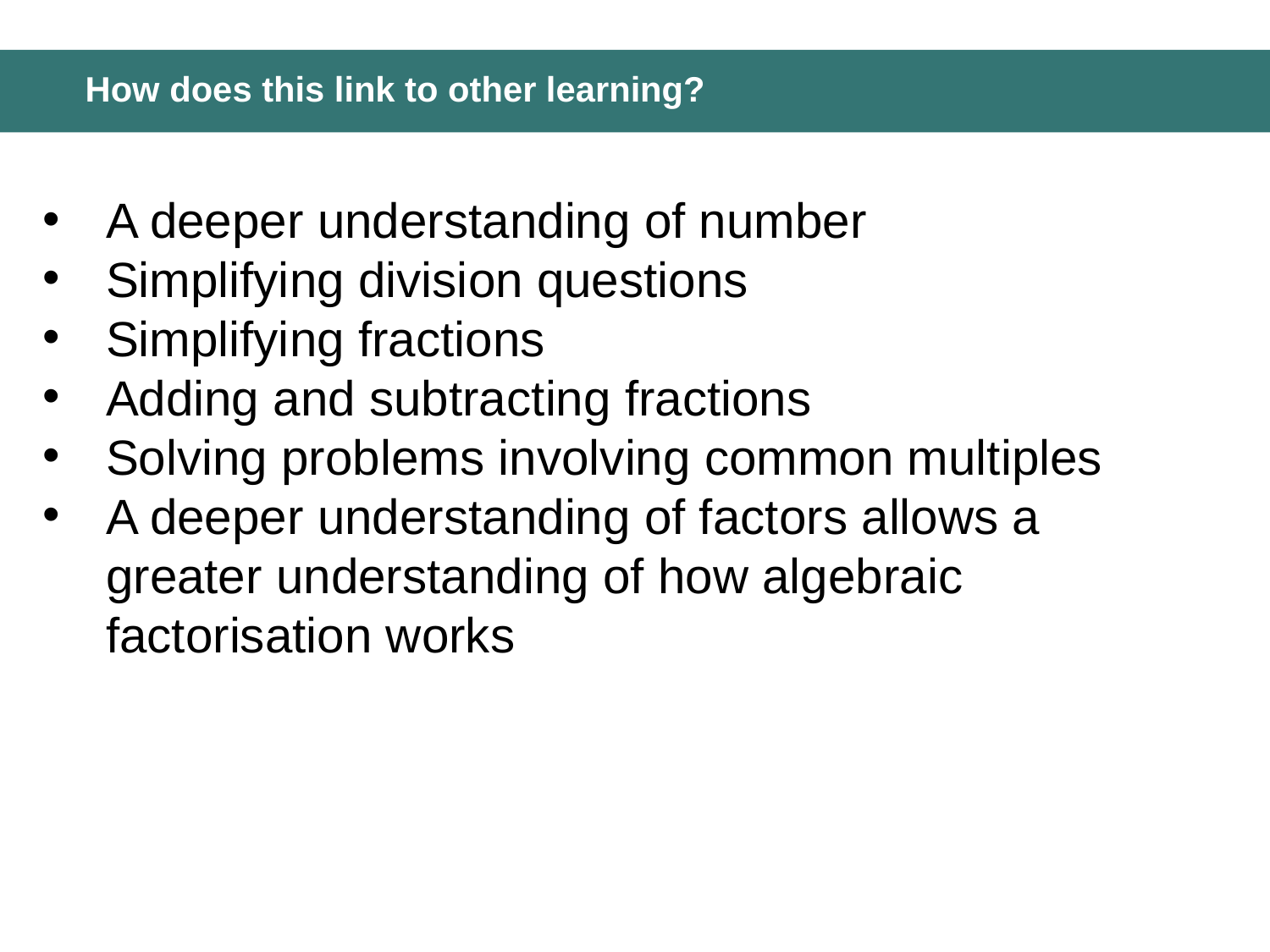

# How does this link to other learning?
A deeper understanding of number
Simplifying division questions
Simplifying fractions
Adding and subtracting fractions
Solving problems involving common multiples
A deeper understanding of factors allows a greater understanding of how algebraic factorisation works